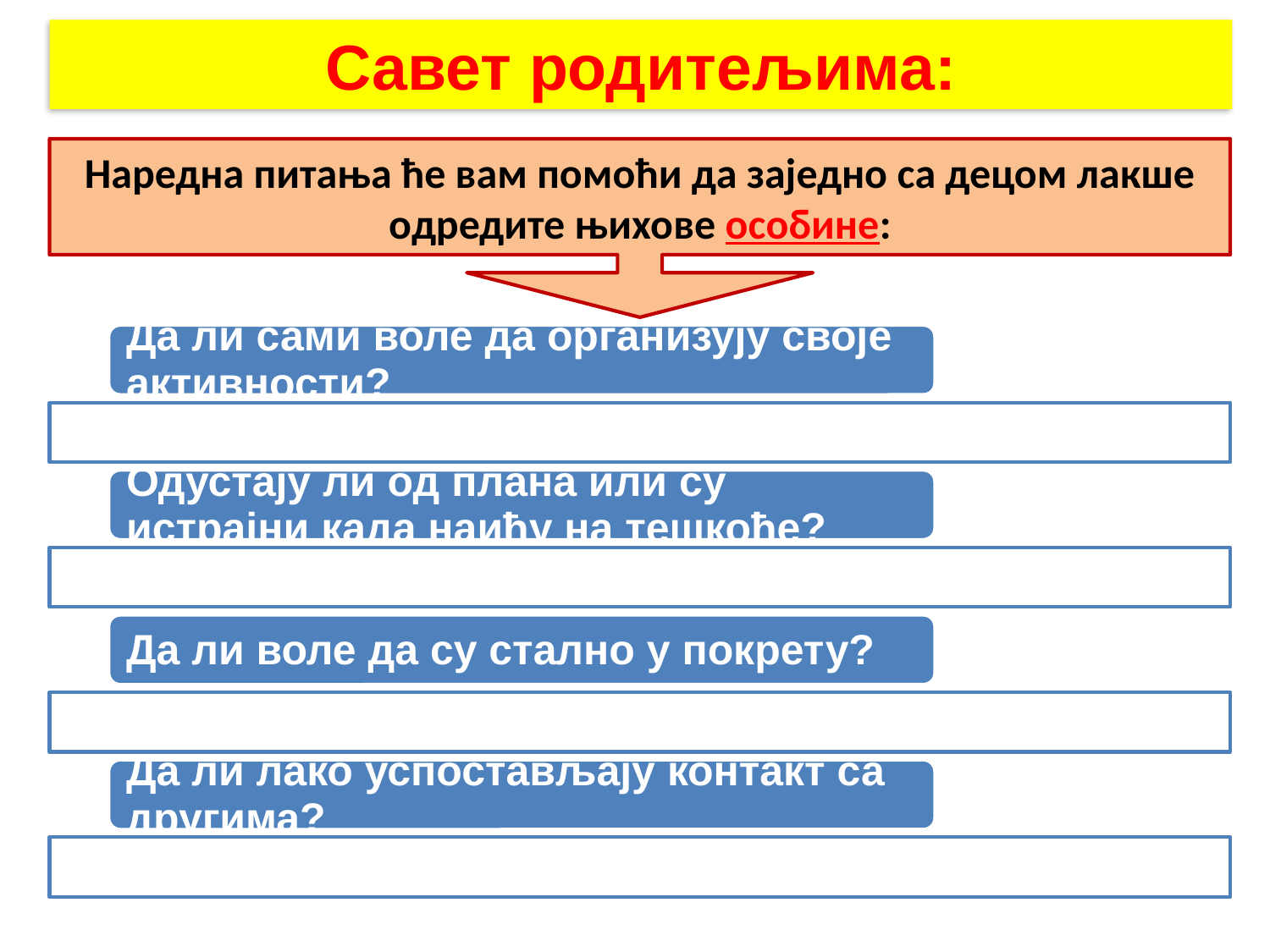

Савет родитељима:
Наредна питања ће вам помоћи да заједно са децом лакше одредите њихове особине:
Да ли сами воле да организују своје активности?
Да ли воле да су стално у покрету?
Да ли лако успостављају контакт са другима?
Одустају ли од плана или су истрајни када наиђу на тешкоће?